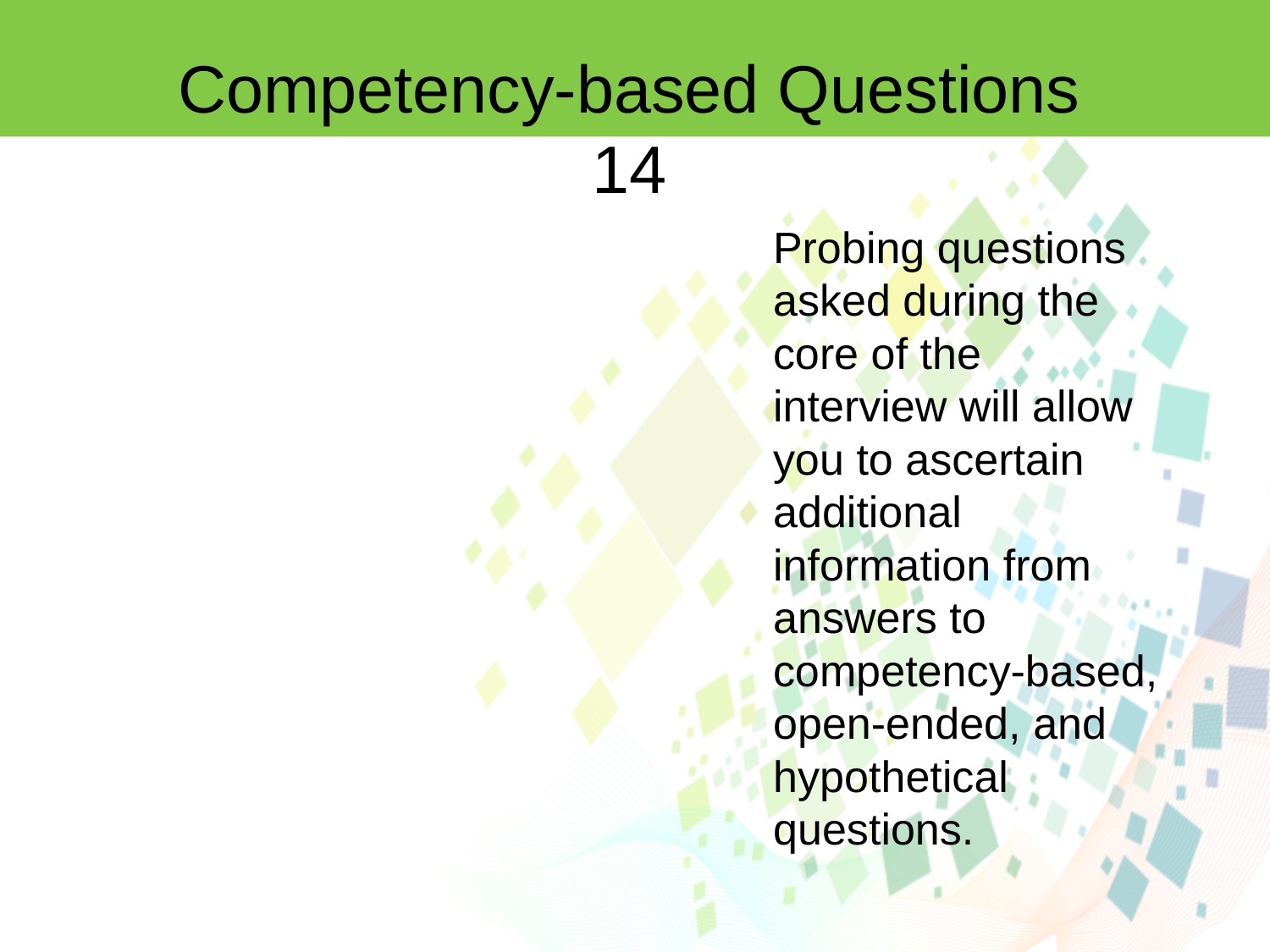

Competency-based Questions 14
Probing questions asked during the core of the interview will allow you to ascertain
additional information from answers to competency-based, open-ended, and hypothetical
questions.